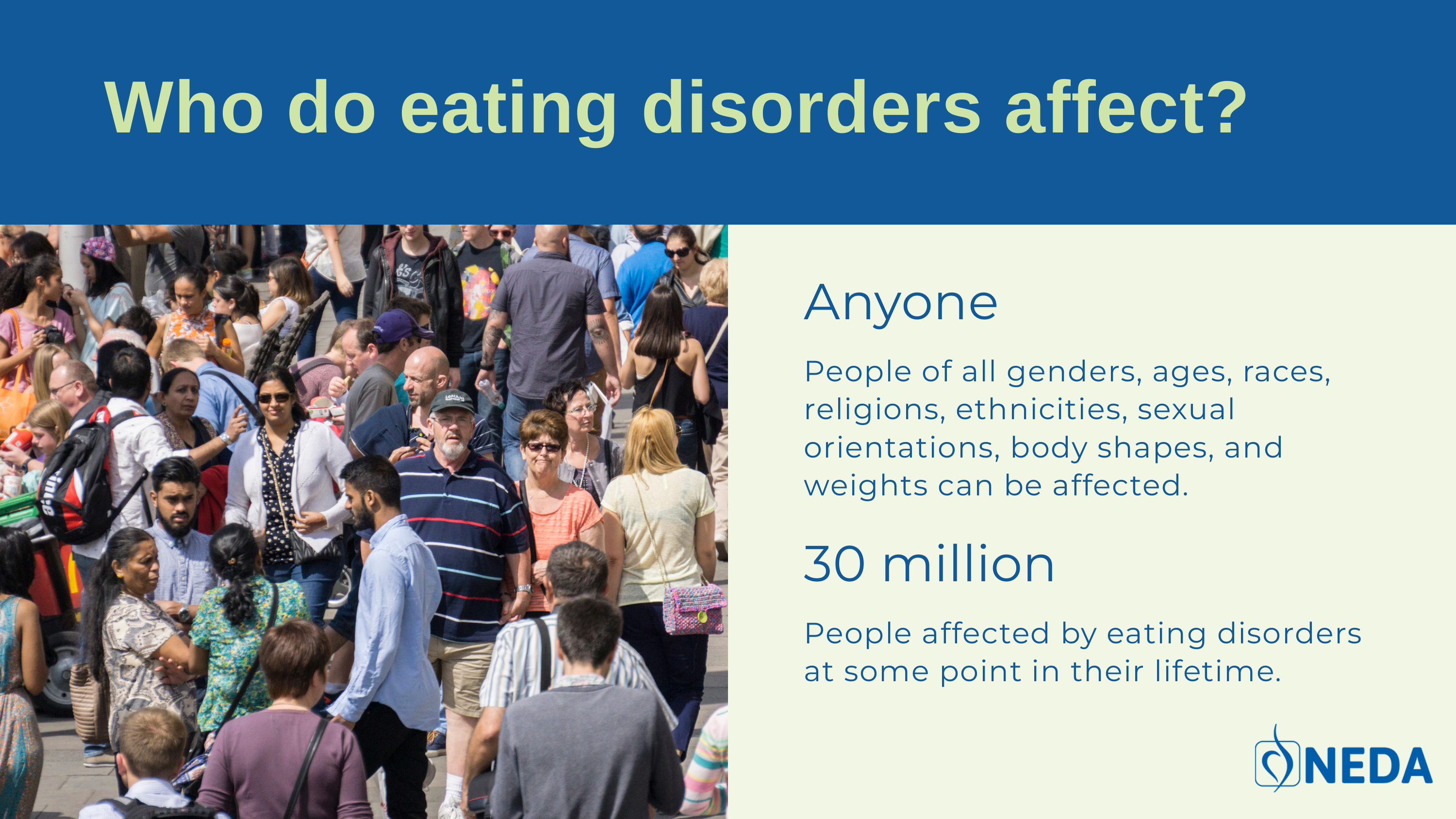

Who do eating disorders affect?

Anyone
People of all genders, ages, races, religions, ethnicities, sexual orientations, body shapes, and weights can be affected.
30 million
People affected by eating disorders at some point in their lifetime.